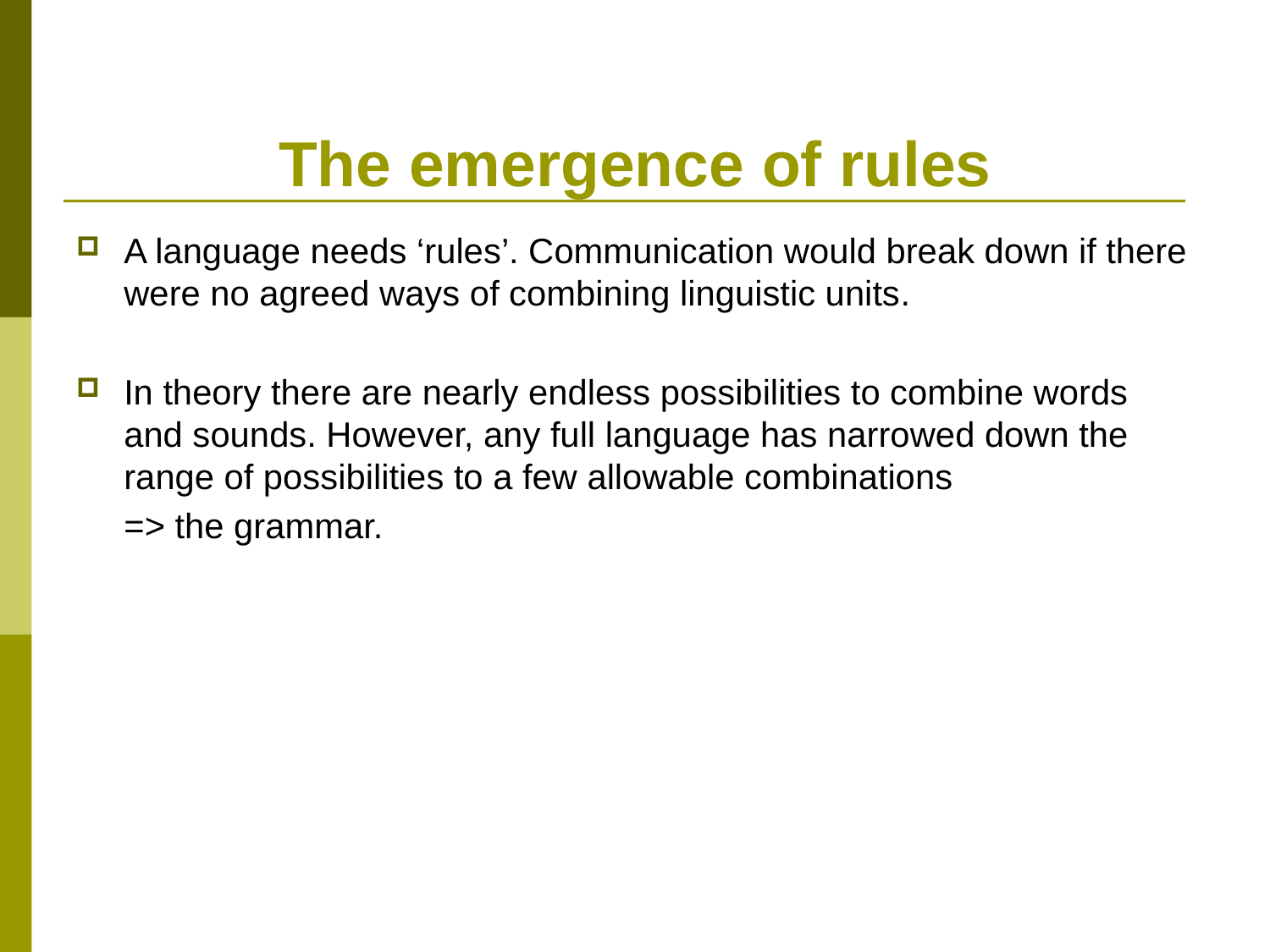

# The emergence of rules
A language needs ‘rules’. Communication would break down if there were no agreed ways of combining linguistic units.

In theory there are nearly endless possibilities to combine words and sounds. However, any full language has narrowed down the range of possibilities to a few allowable combinations
	=> the grammar.